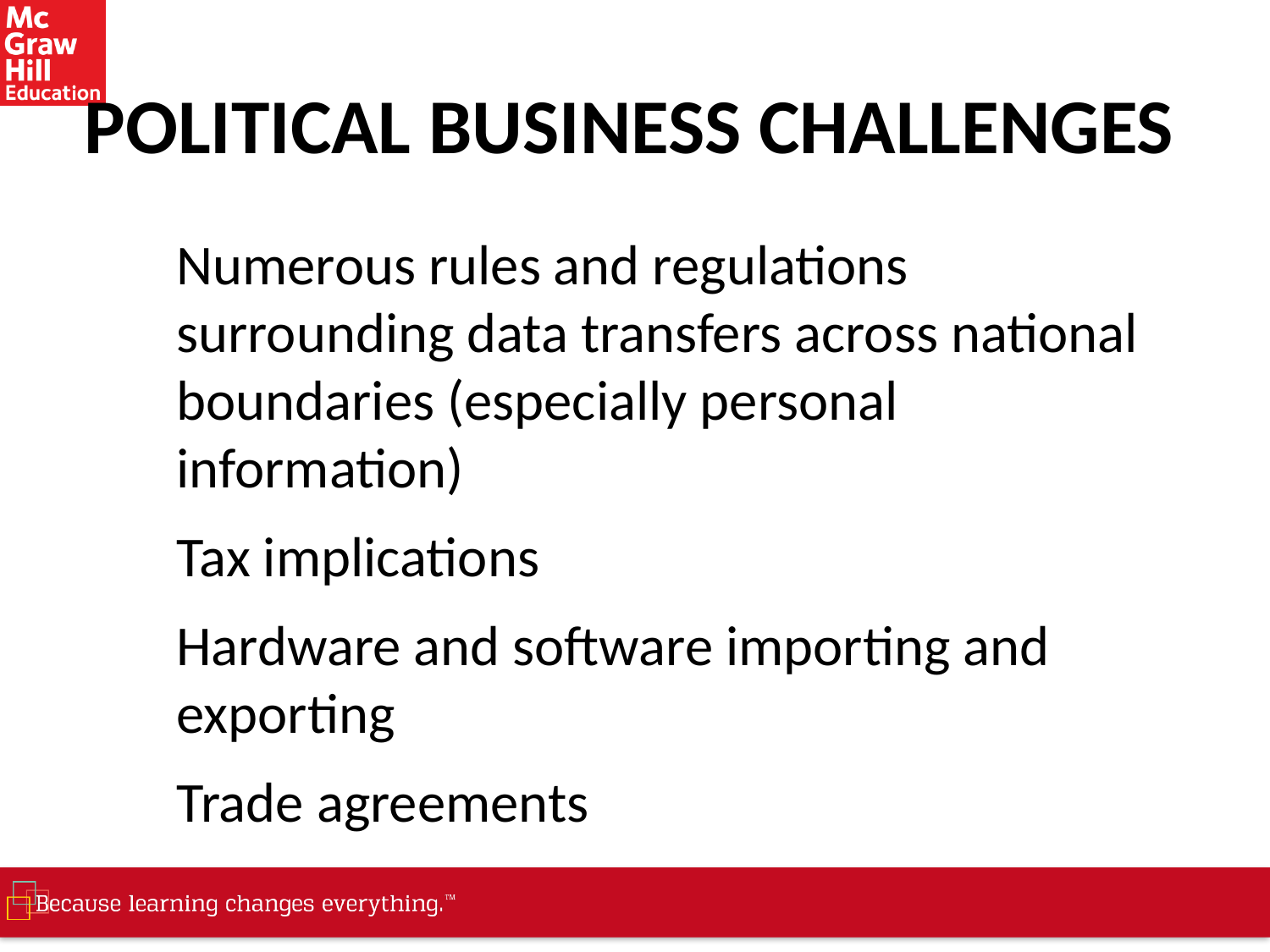

# POLITICAL BUSINESS CHALLENGES
Numerous rules and regulations surrounding data transfers across national boundaries (especially personal information)
Tax implications
Hardware and software importing and exporting
Trade agreements